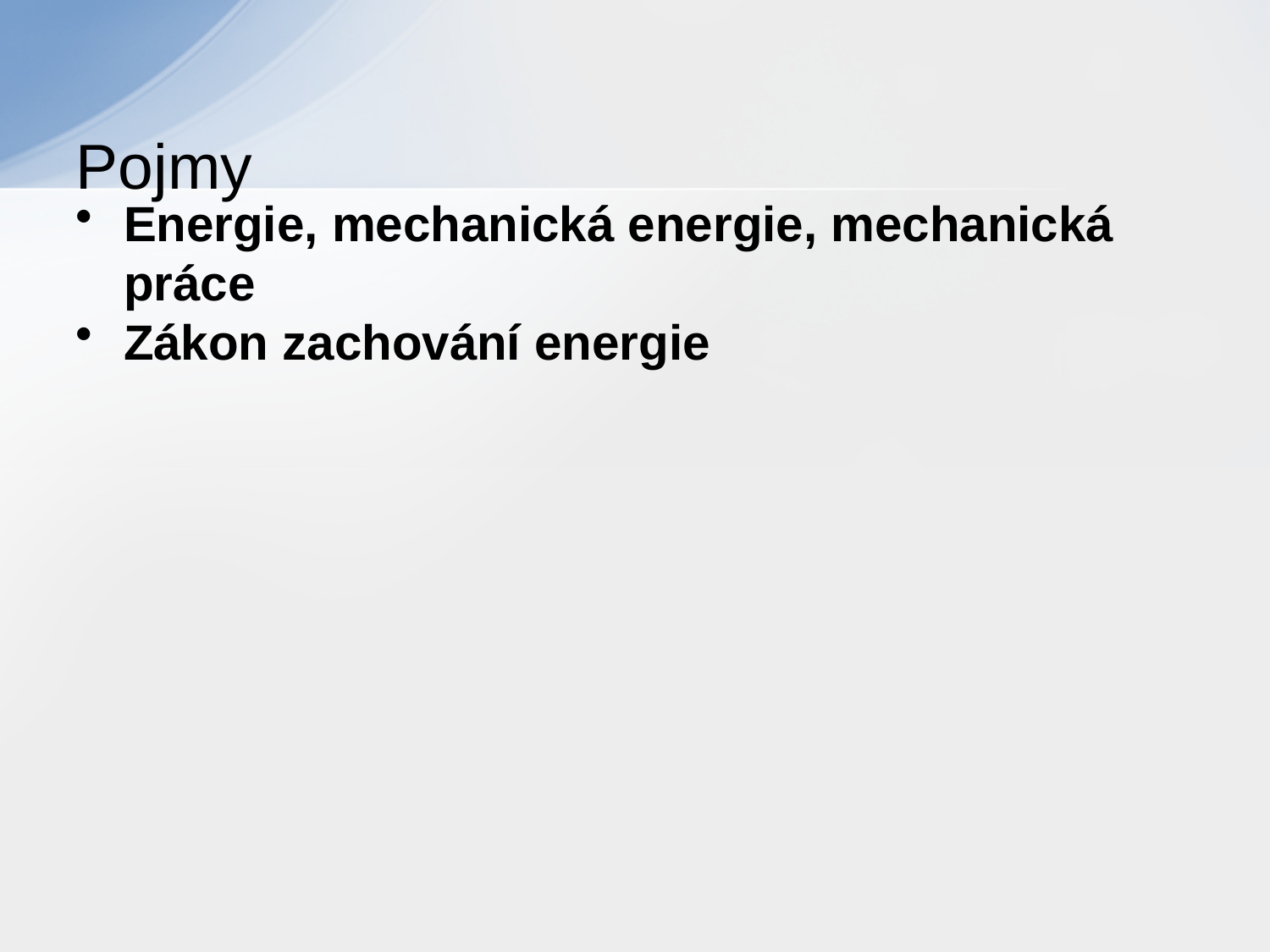

# Pojmy
Energie, mechanická energie, mechanická práce
Zákon zachování energie